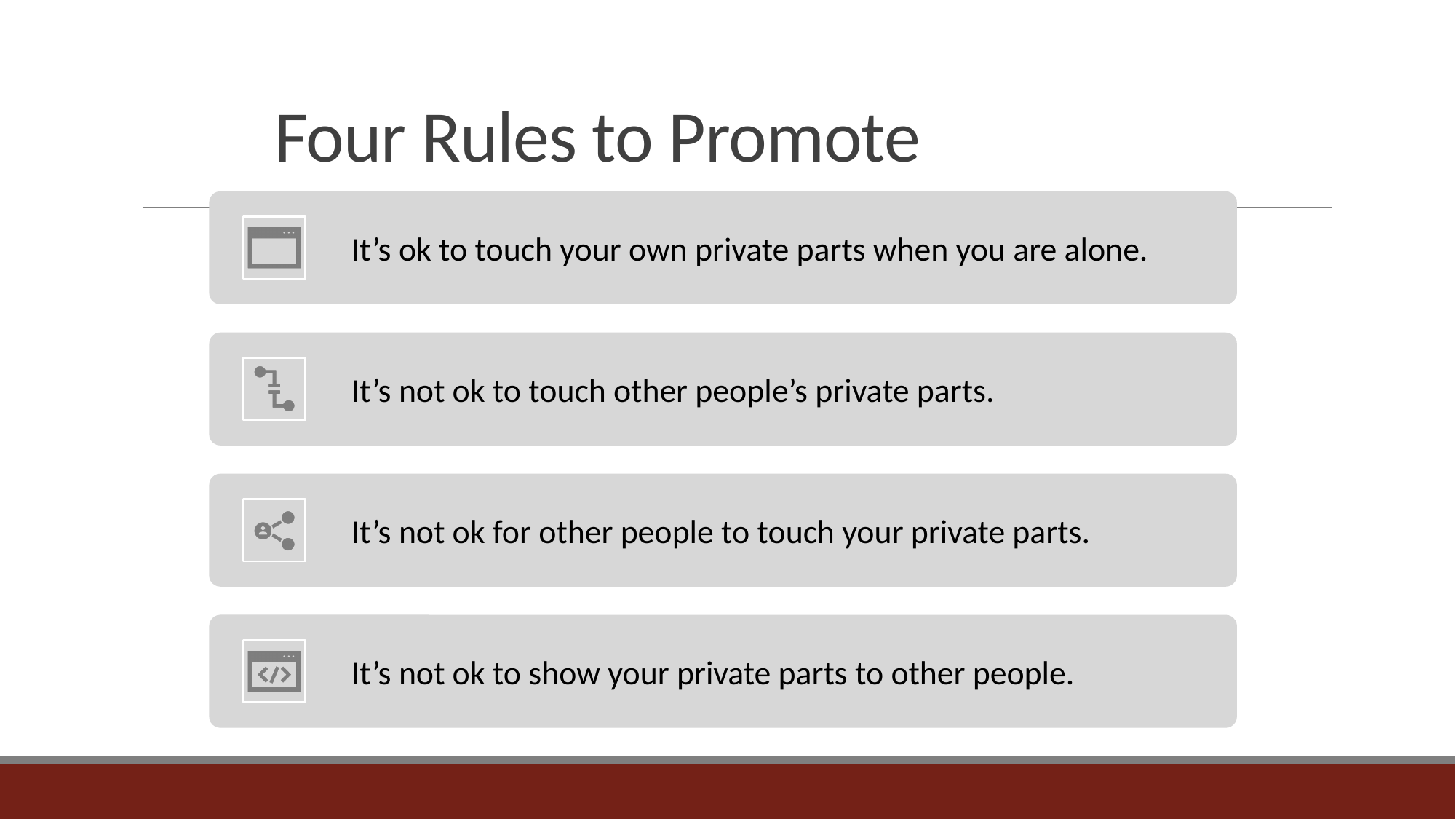

# Four Rules to Promote
It’s ok to touch your own private parts when you are alone.
It’s not ok to touch other people’s private parts.
It’s not ok for other people to touch your private parts.
It’s not ok to show your private parts to other people.